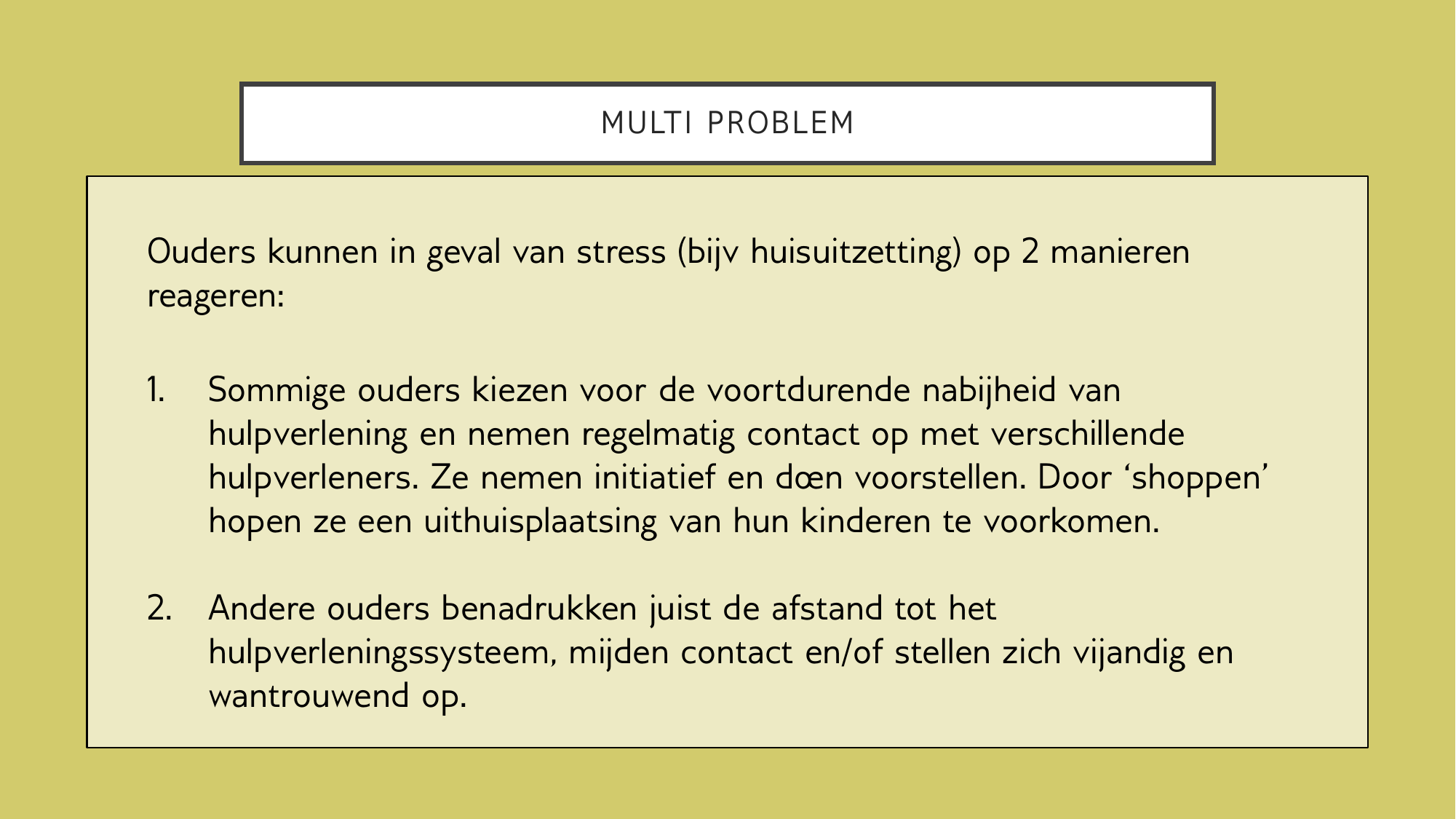

# Multi problem

Ouders kunnen in geval van stress (bijv huisuitzetting) op 2 manieren reageren:

Sommige ouders kiezen voor de voortdurende nabijheid van hulpverlening en nemen regelmatig contact op met verschillende hulpverleners. Ze nemen initiatief en doen voorstellen. Door ‘shoppen’ hopen ze een uithuisplaatsing van hun kinderen te voorkomen.

Andere ouders benadrukken juist de afstand tot het hulpverleningssysteem, mijden contact en/of stellen zich vijandig en wantrouwend op.